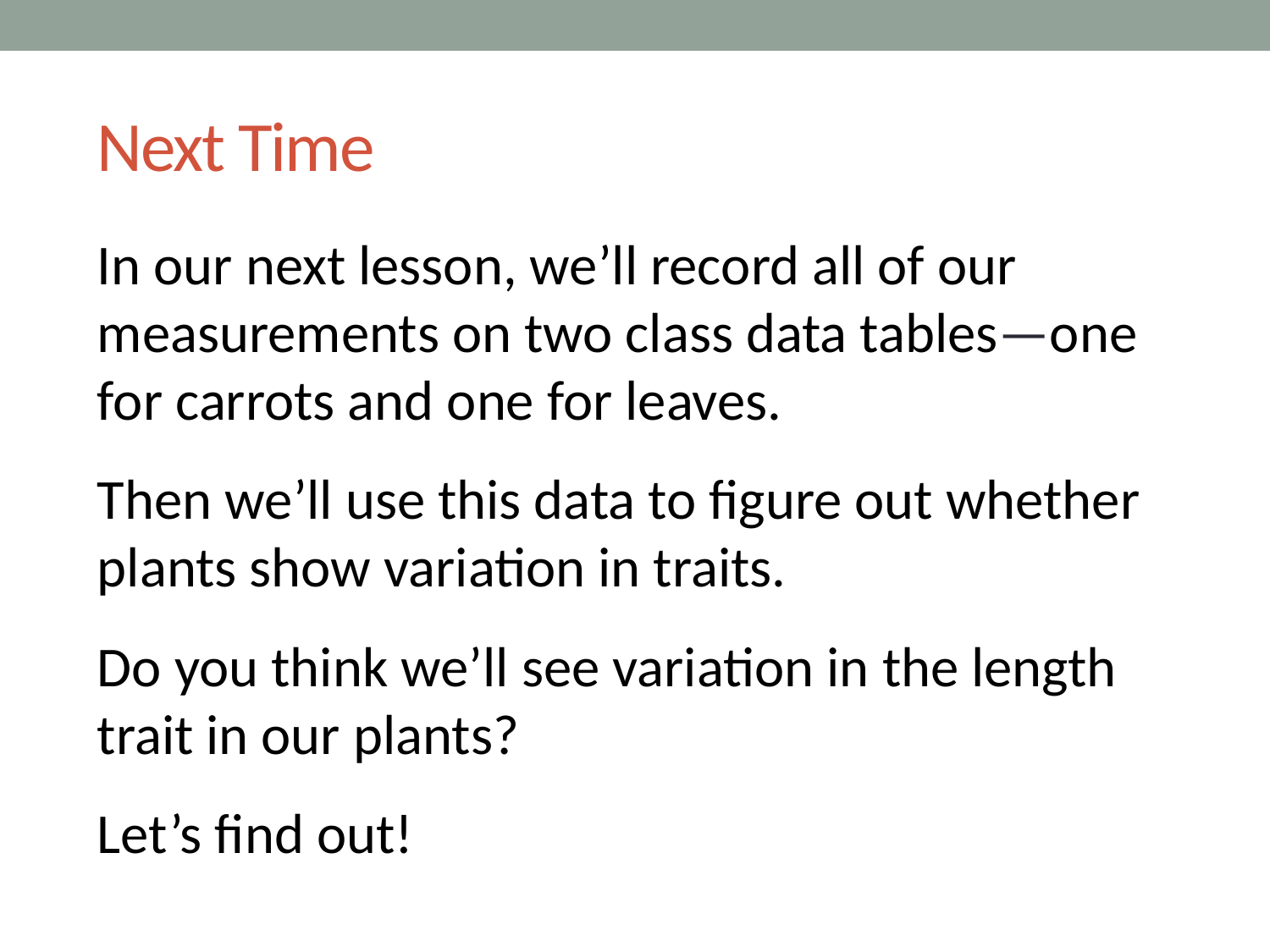

# Next Time
In our next lesson, we’ll record all of our measurements on two class data tables—one for carrots and one for leaves.
Then we’ll use this data to figure out whether plants show variation in traits.
Do you think we’ll see variation in the length trait in our plants?
Let’s find out!